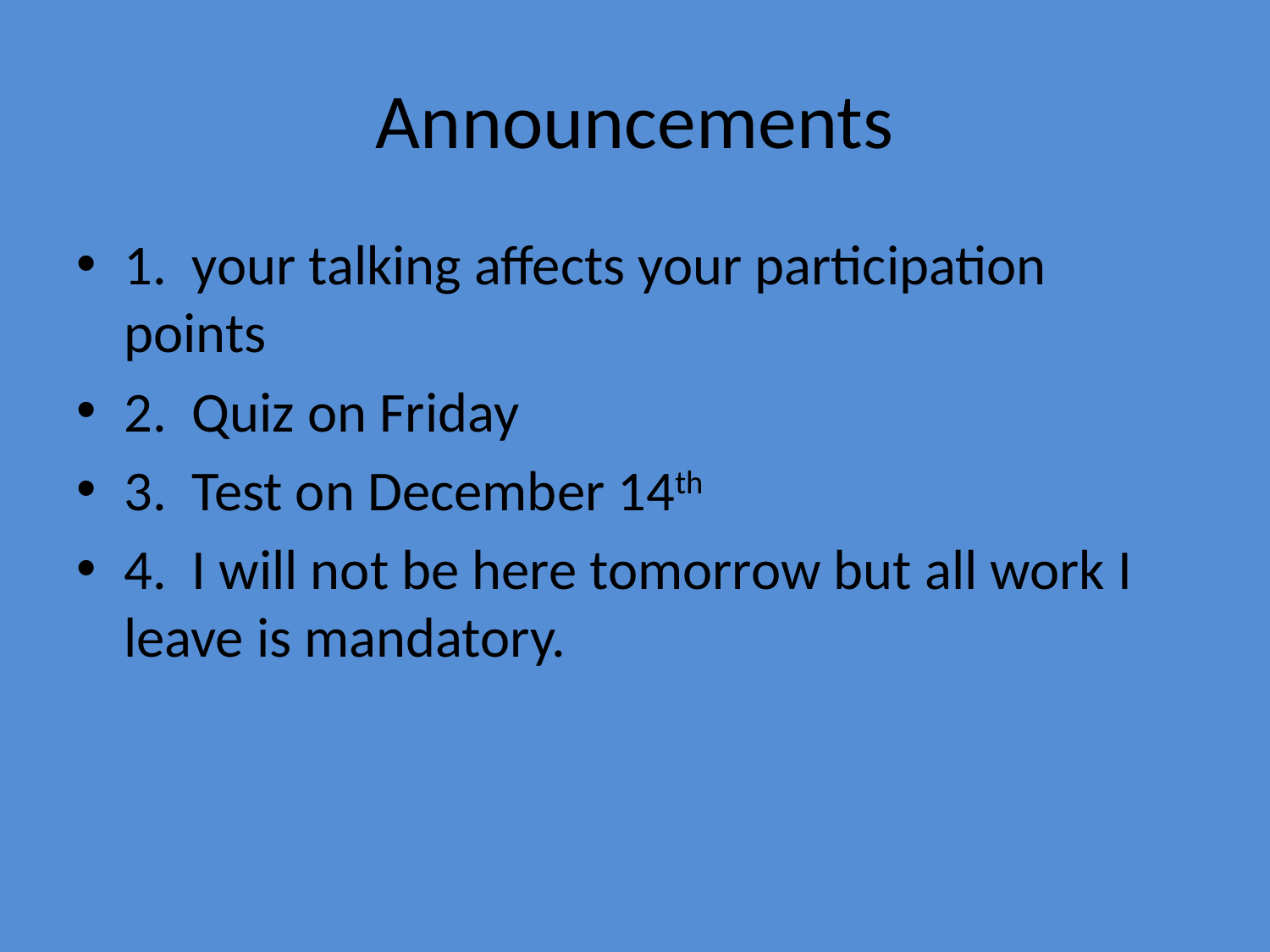

# Announcements
1.  your talking affects your participation points
2.  Quiz on Friday
3.  Test on December 14th
4.  I will not be here tomorrow but all work I leave is mandatory.